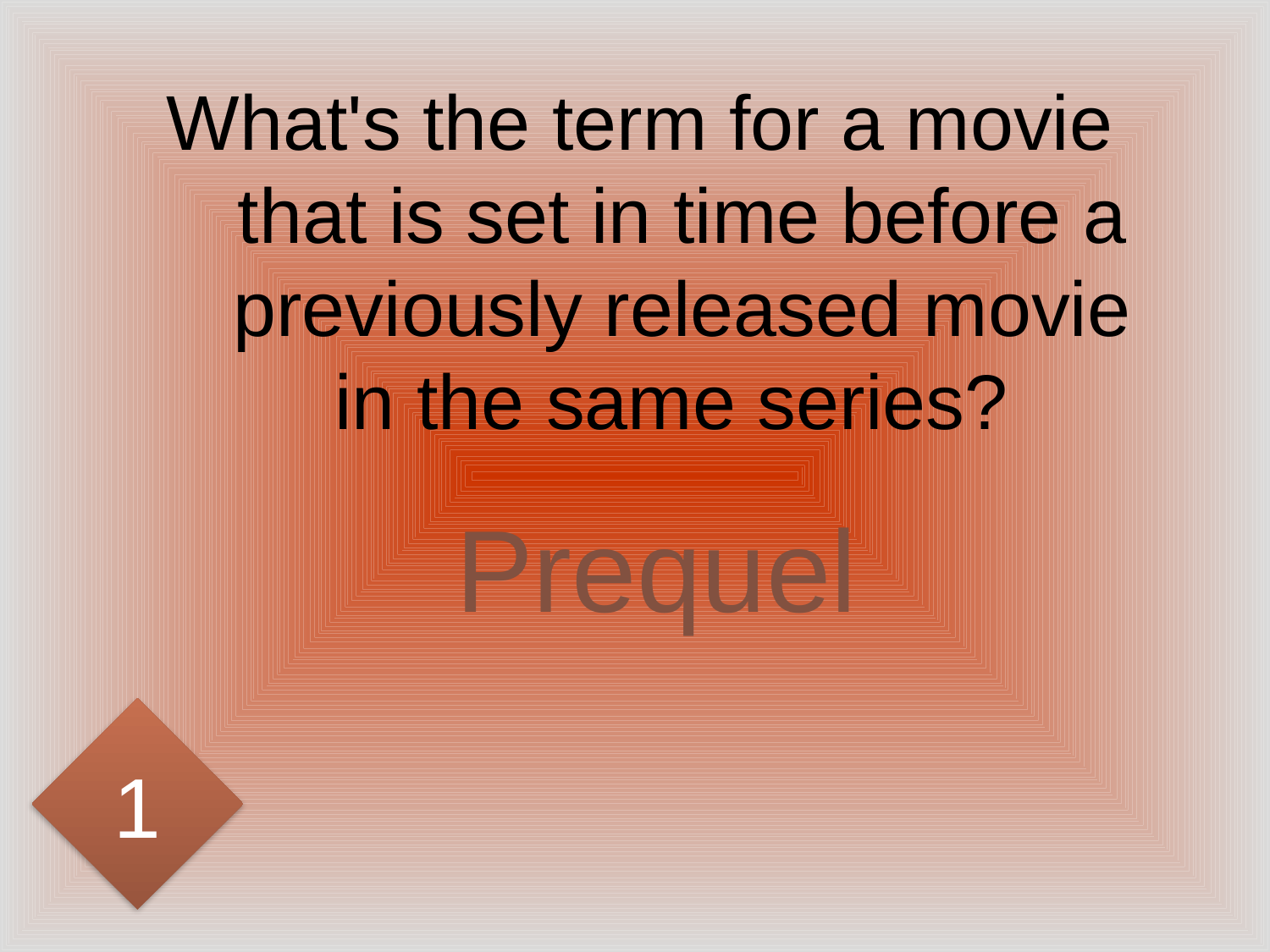

# What's the term for a movie that is set in time before a previously released movie in the same series?
 Prequel
1